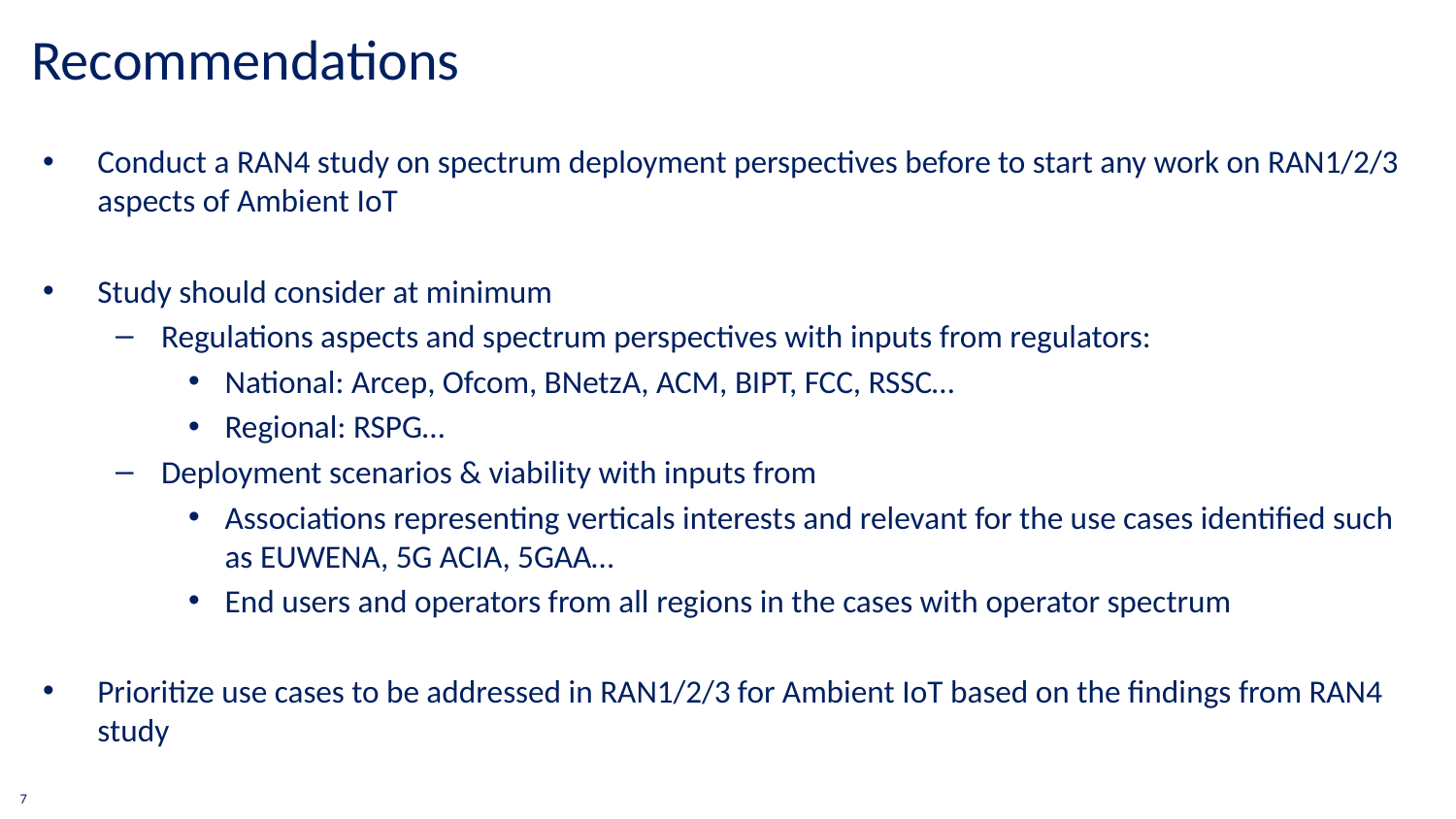

Recommendations
Conduct a RAN4 study on spectrum deployment perspectives before to start any work on RAN1/2/3 aspects of Ambient IoT

Study should consider at minimum
Regulations aspects and spectrum perspectives with inputs from regulators:
National: Arcep, Ofcom, BNetzA, ACM, BIPT, FCC, RSSC…
Regional: RSPG…
Deployment scenarios & viability with inputs from
Associations representing verticals interests and relevant for the use cases identified such as EUWENA, 5G ACIA, 5GAA…
End users and operators from all regions in the cases with operator spectrum

Prioritize use cases to be addressed in RAN1/2/3 for Ambient IoT based on the findings from RAN4 study